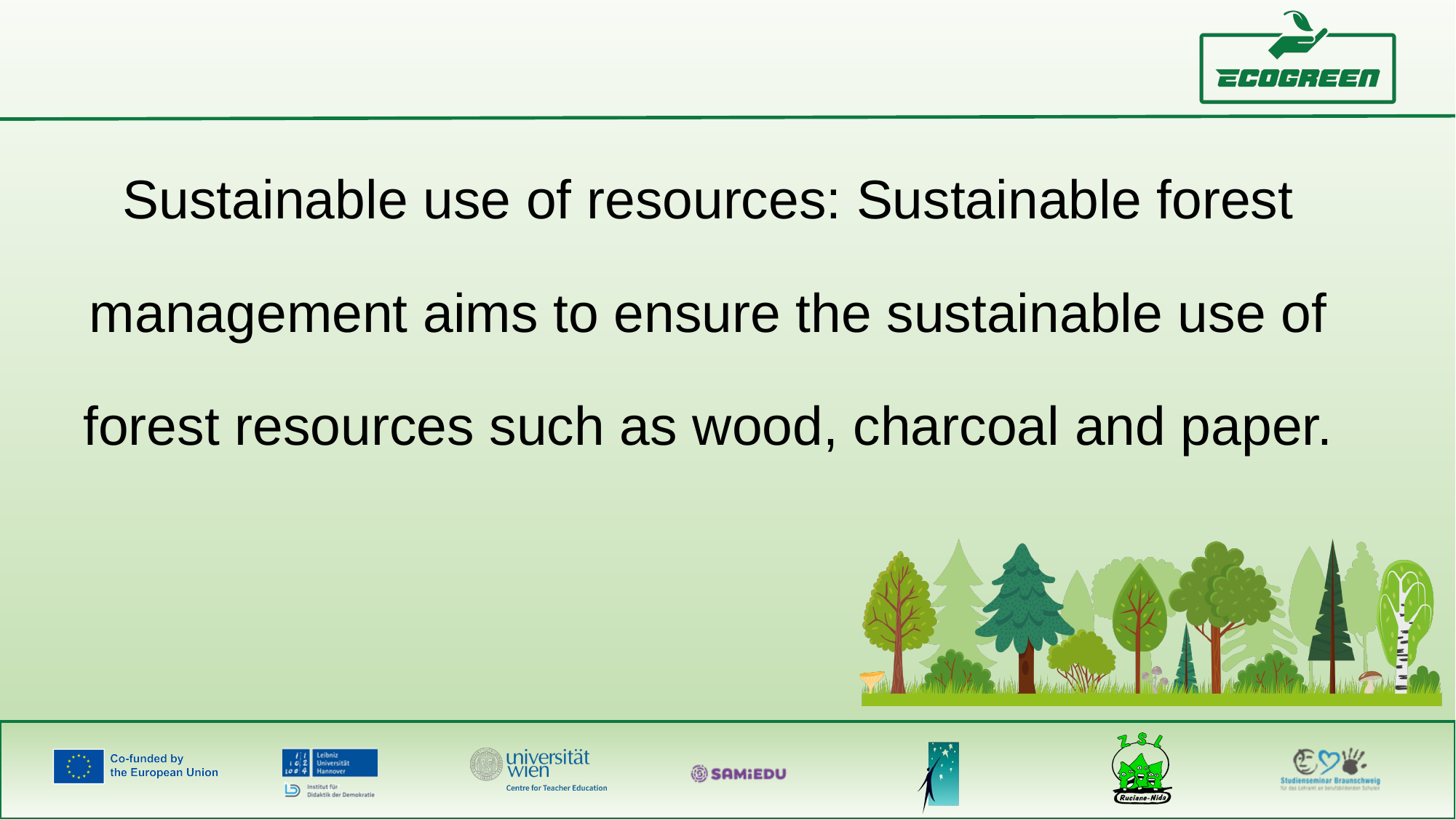

Sustainable use of resources: Sustainable forest management aims to ensure the sustainable use of forest resources such as wood, charcoal and paper.